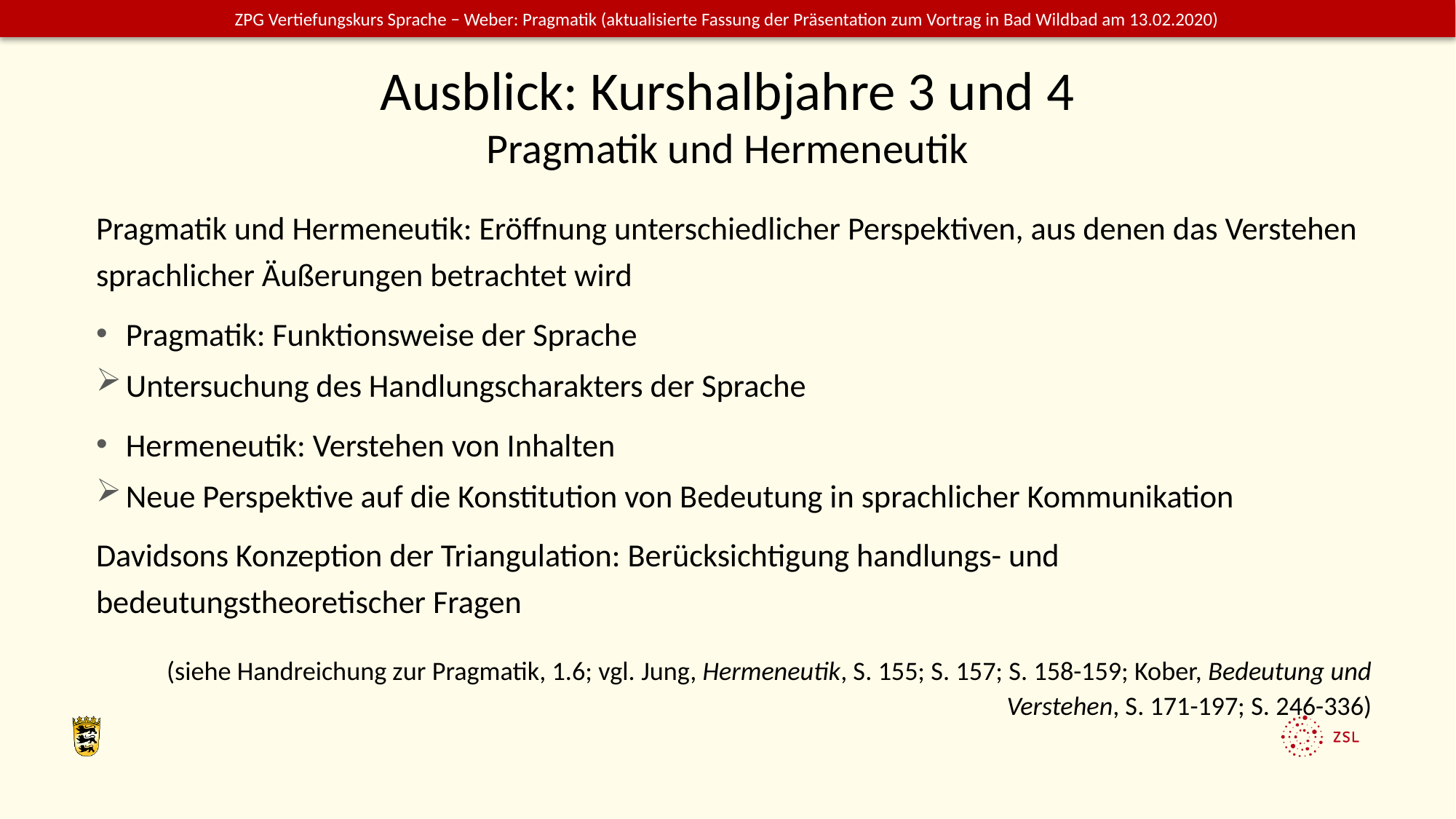

# Ausblick: Kurshalbjahre 3 und 4 Pragmatik und Hermeneutik
Pragmatik und Hermeneutik: Eröffnung unterschiedlicher Perspektiven, aus denen das Verstehen sprachlicher Äußerungen betrachtet wird
Pragmatik: Funktionsweise der Sprache
Untersuchung des Handlungscharakters der Sprache
Hermeneutik: Verstehen von Inhalten
Neue Perspektive auf die Konstitution von Bedeutung in sprachlicher Kommunikation
Davidsons Konzeption der Triangulation: Berücksichtigung handlungs- und bedeutungstheoretischer Fragen
(siehe Handreichung zur Pragmatik, 1.6; vgl. Jung, Hermeneutik, S. 155; S. 157; S. 158-159; Kober, Bedeutung und Verstehen, S. 171-197; S. 246-336)